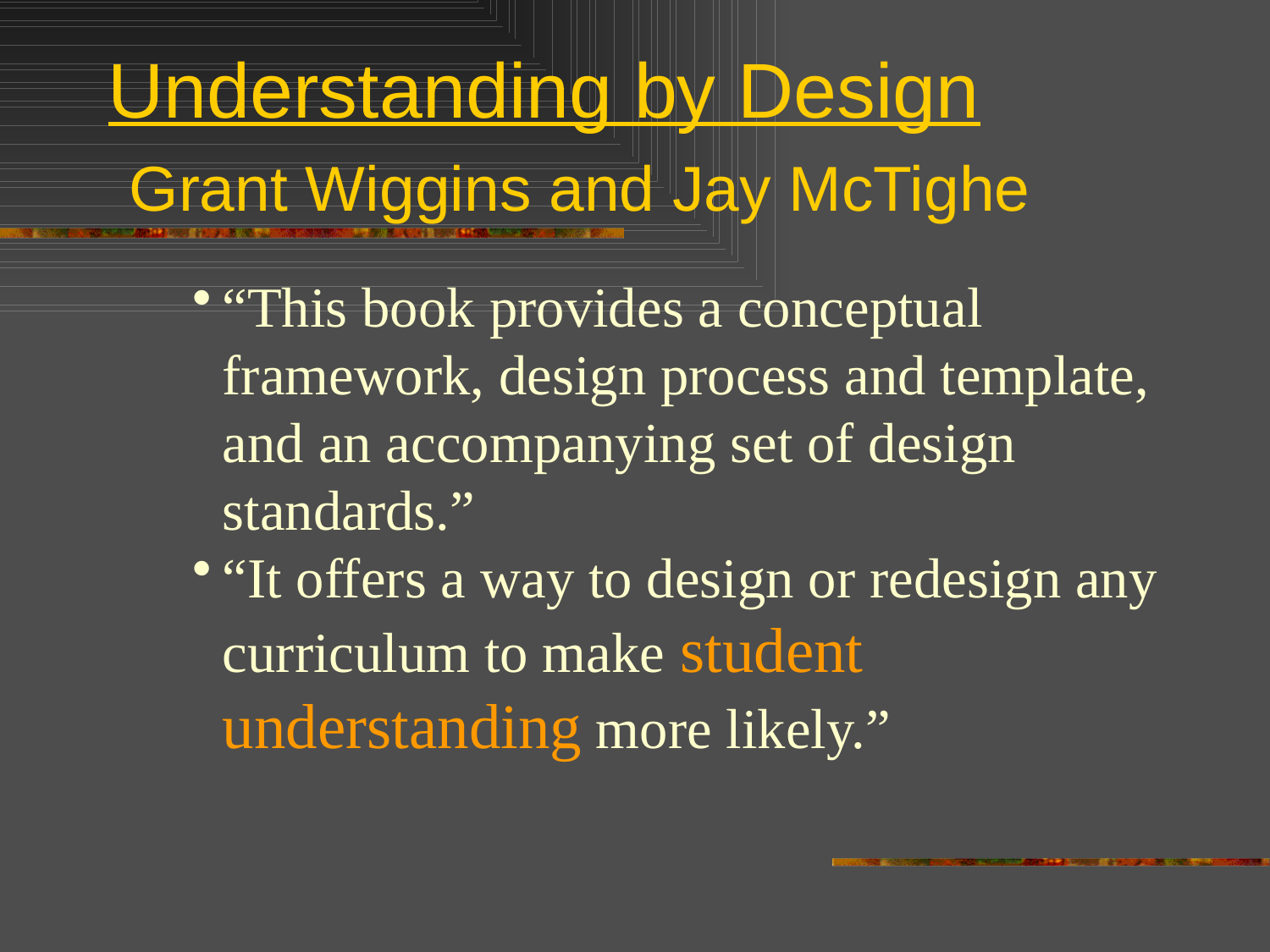

# Understanding by Design Grant Wiggins and Jay McTighe
“This book provides a conceptual framework, design process and template, and an accompanying set of design standards.”
“It offers a way to design or redesign any curriculum to make student understanding more likely.”